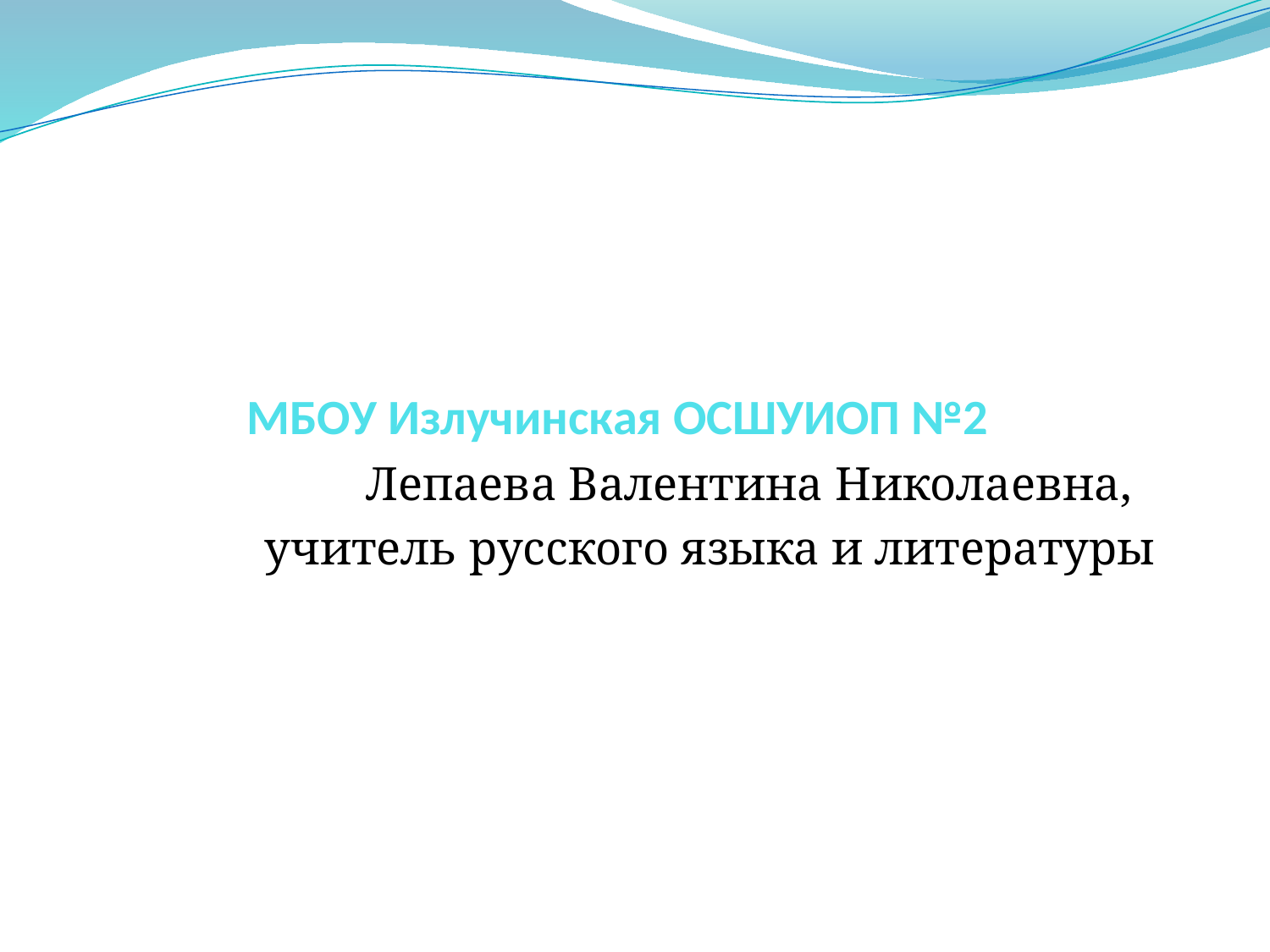

# МБОУ Излучинская ОСШУИОП №2
Лепаева Валентина Николаевна,
учитель русского языка и литературы